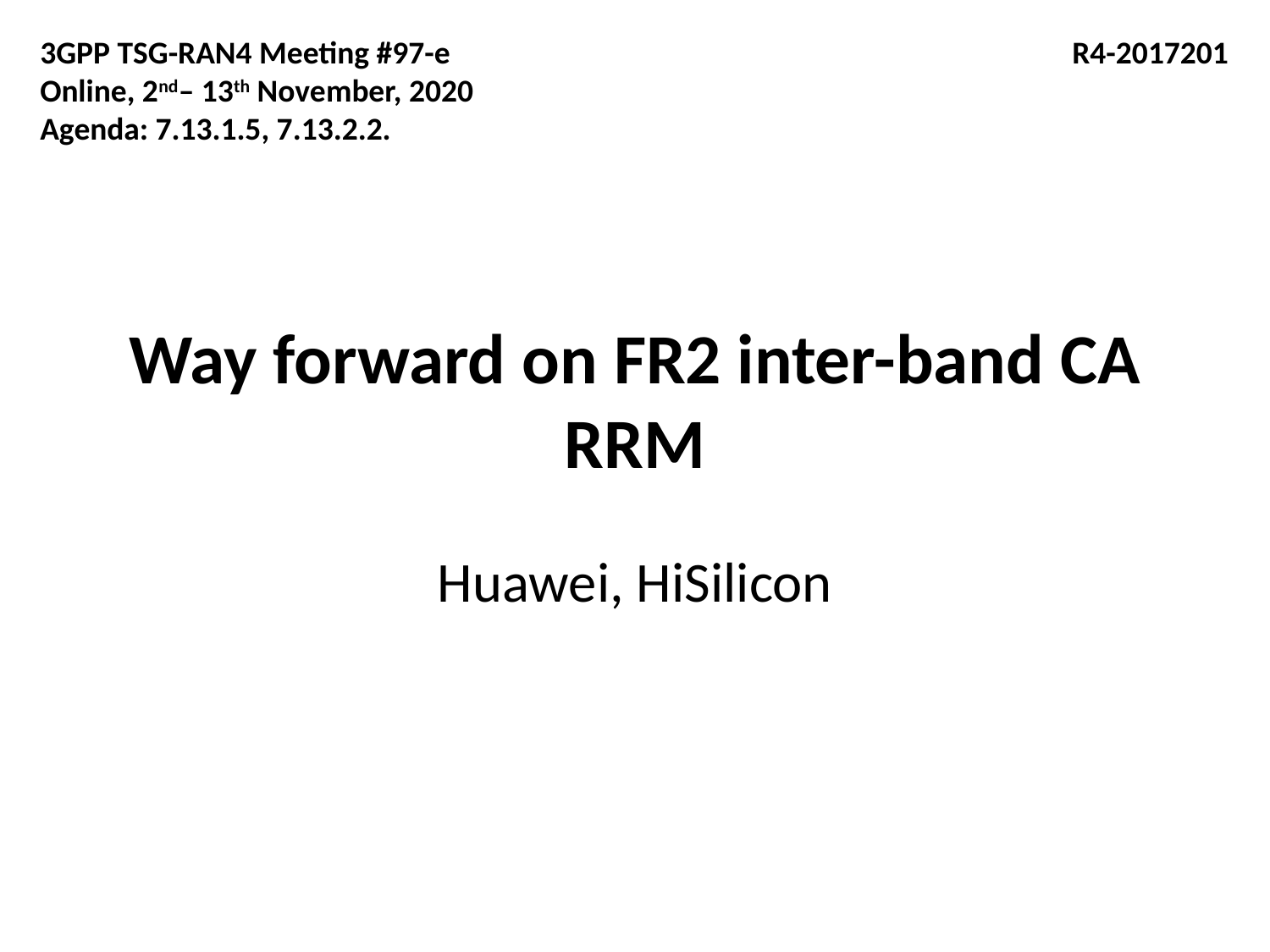

3GPP TSG-RAN4 Meeting #97-e
Online, 2nd– 13th November, 2020
Agenda: 7.13.1.5, 7.13.2.2.
R4-2017201
# Way forward on FR2 inter-band CA RRM
Huawei, HiSilicon